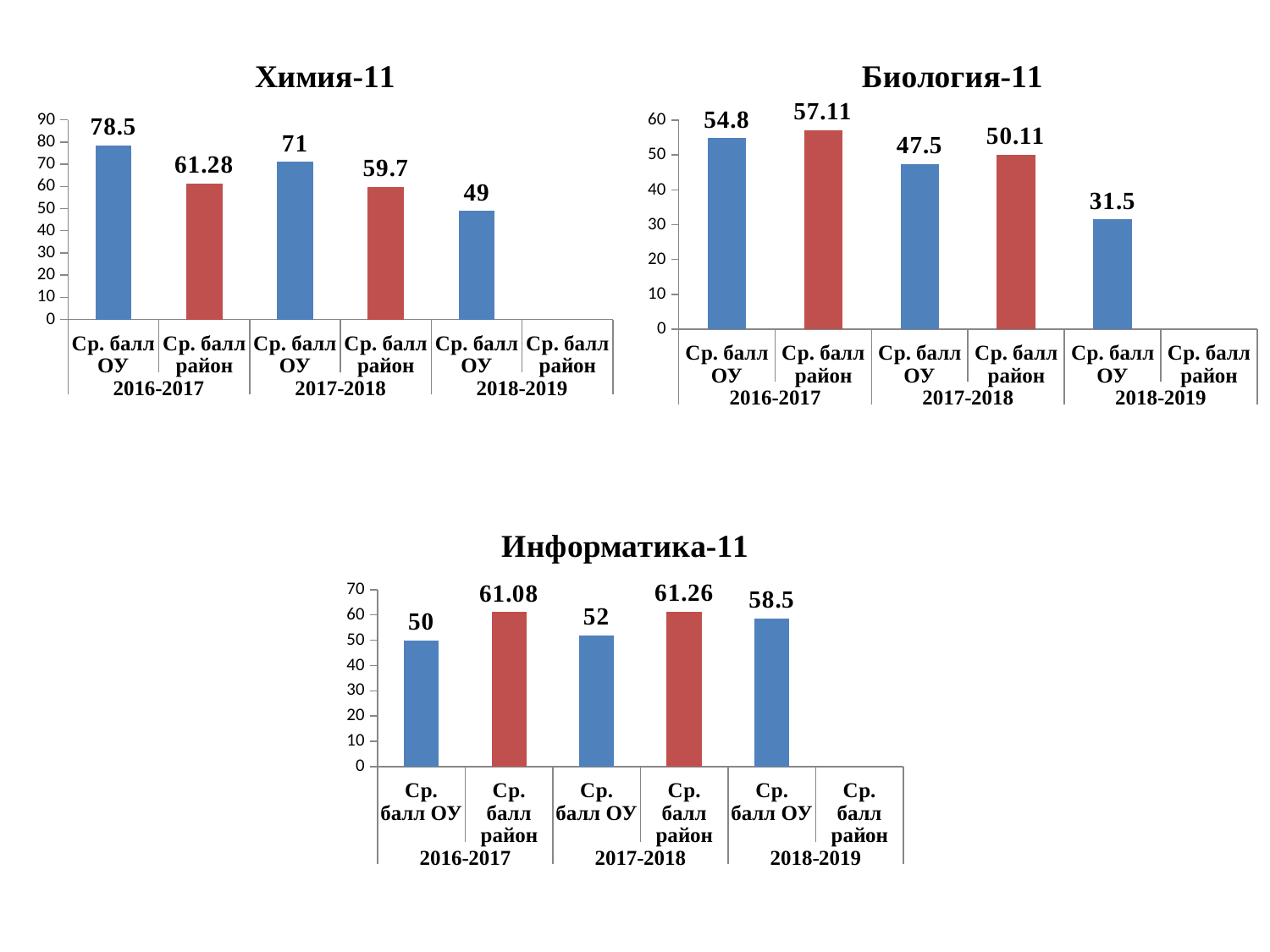

### Chart: Химия-11

| Category | Химия |
|---|---|
| Ср. балл ОУ | 78.5 |
| Ср. балл район | 61.28 |
| Ср. балл ОУ | 71.0 |
| Ср. балл район | 59.7 |
| Ср. балл ОУ | 49.0 |
| Ср. балл район | None |

### Chart: Биология-11

| Category | Биология |
|---|---|
| Ср. балл ОУ | 54.8 |
| Ср. балл район | 57.11 |
| Ср. балл ОУ | 47.5 |
| Ср. балл район | 50.11 |
| Ср. балл ОУ | 31.5 |
| Ср. балл район | None |

### Chart: Информатика-11

| Category | Информатика и ИКТ |
|---|---|
| Ср. балл ОУ | 50.0 |
| Ср. балл район | 61.08 |
| Ср. балл ОУ | 52.0 |
| Ср. балл район | 61.26 |
| Ср. балл ОУ | 58.5 |
| Ср. балл район | None |